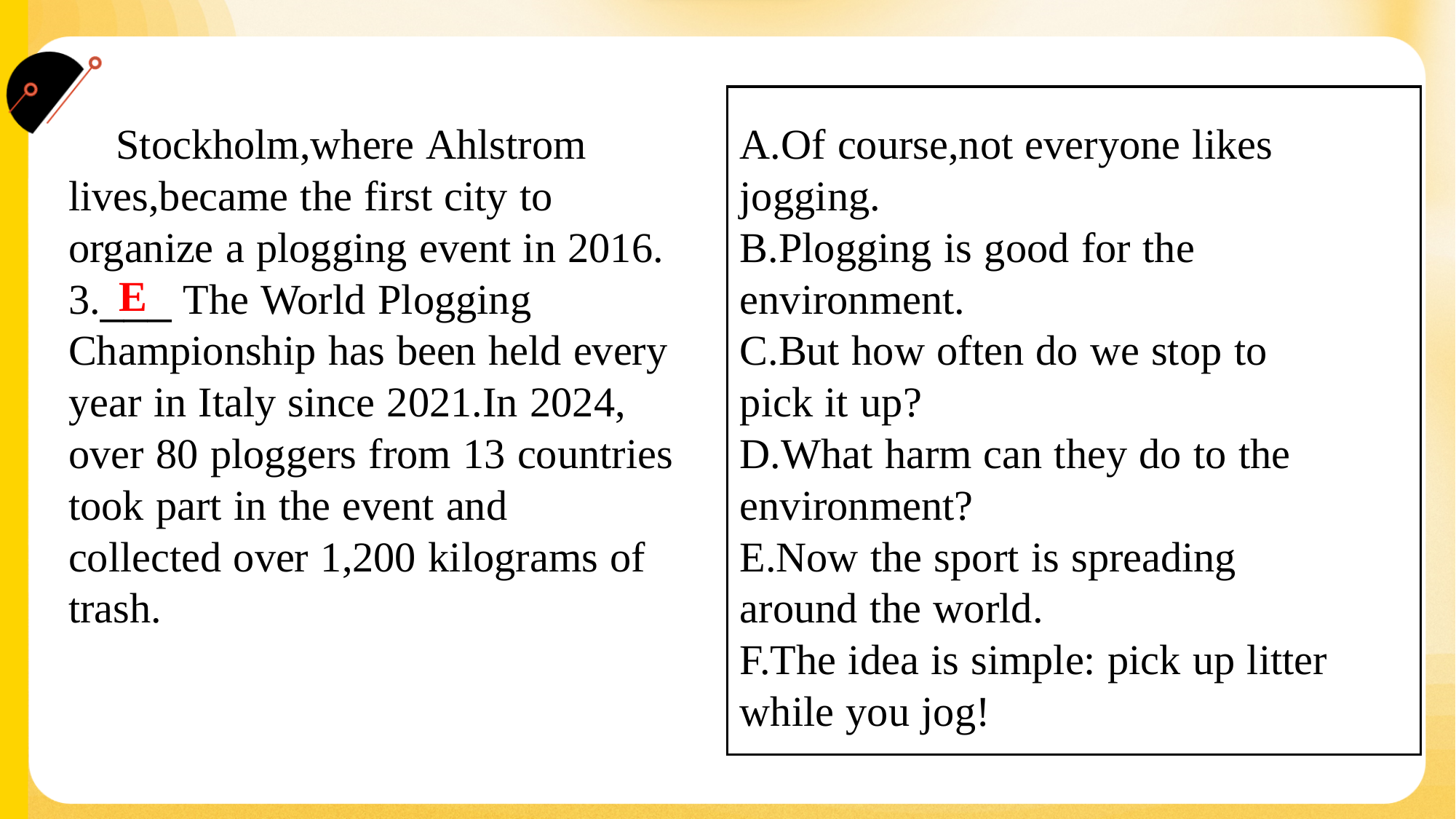

A.Of course,not everyone likes
jogging.
B.Plogging is good for the
environment.
C.But how often do we stop to
pick it up?
D.What harm can they do to the
environment?
E.Now the sport is spreading
around the world.
F.The idea is simple: pick up litter
while you jog!
    Stockholm,where Ahlstrom
lives,became the first city to
organize a plogging event in 2016.
3.___ The World Plogging
Championship has been held every
year in Italy since 2021.In 2024,
over 80 ploggers from 13 countries
took part in the event and
collected over 1,200 kilograms of
trash.

E